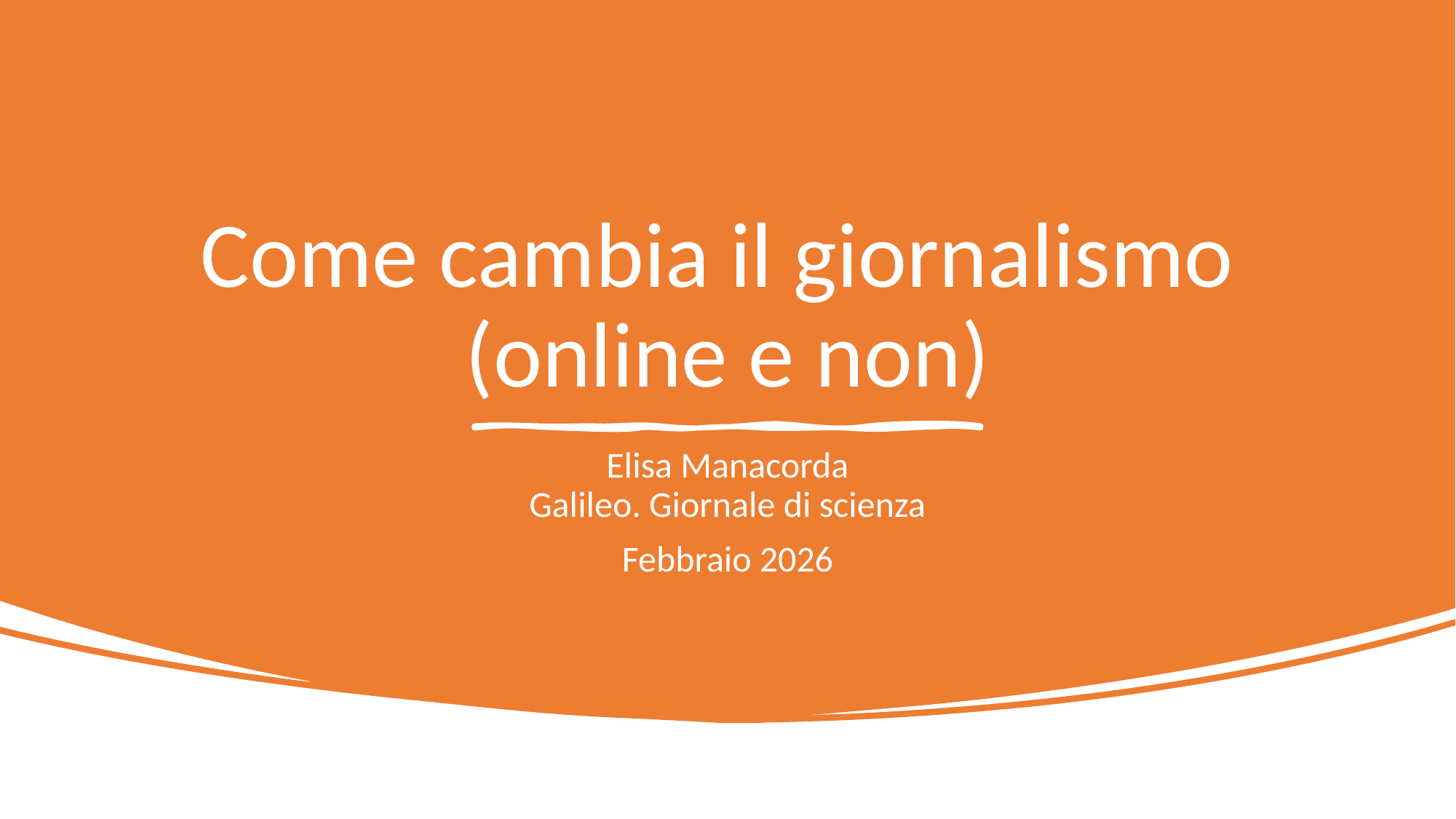

# Come cambia il giornalismo (online e non)

Elisa Manacorda
Galileo. Giornale di scienza
Febbraio 2026